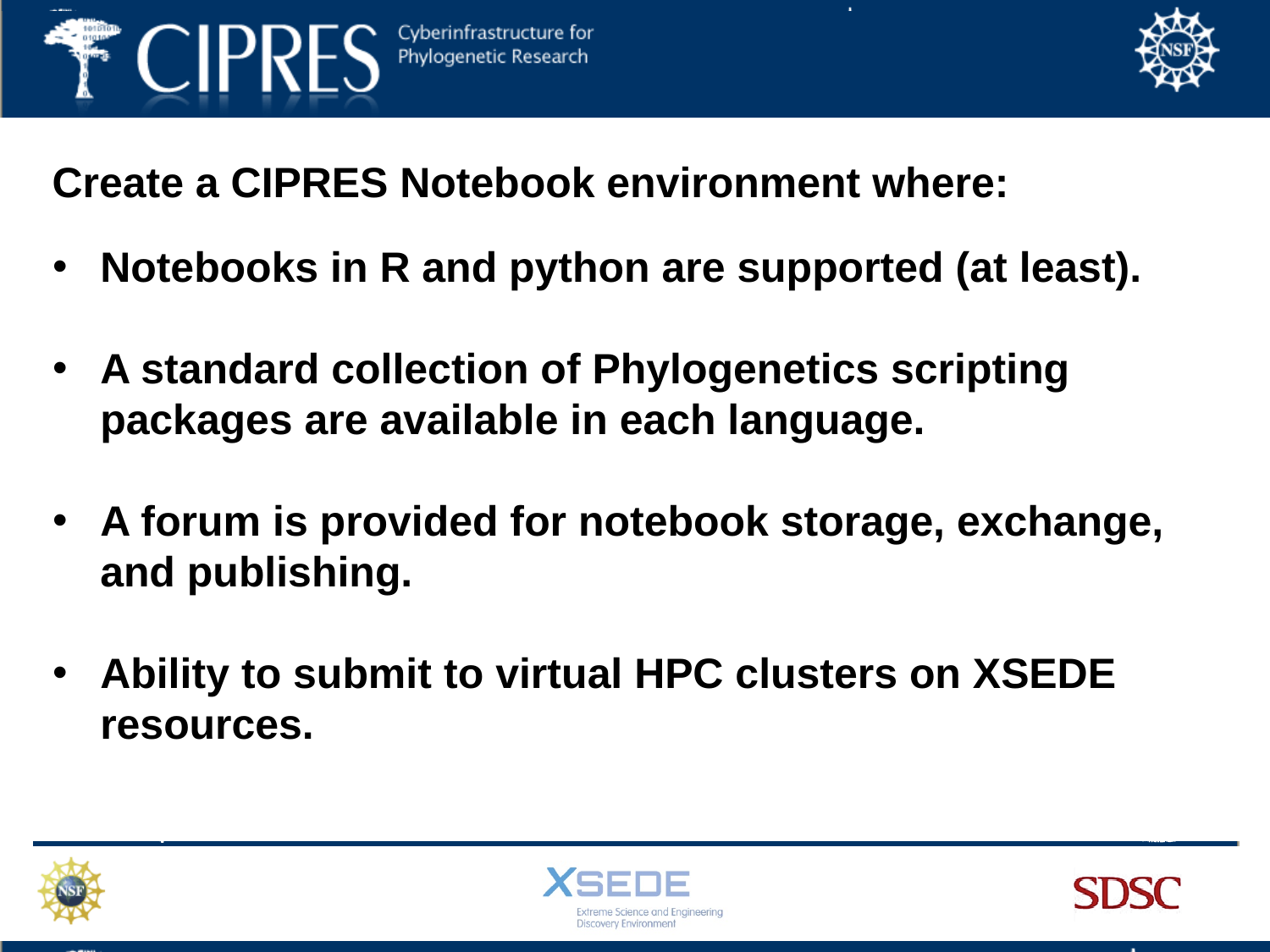

Create a CIPRES Notebook environment where:
Notebooks in R and python are supported (at least).

A standard collection of Phylogenetics scripting packages are available in each language.

A forum is provided for notebook storage, exchange, and publishing.

Ability to submit to virtual HPC clusters on XSEDE resources.